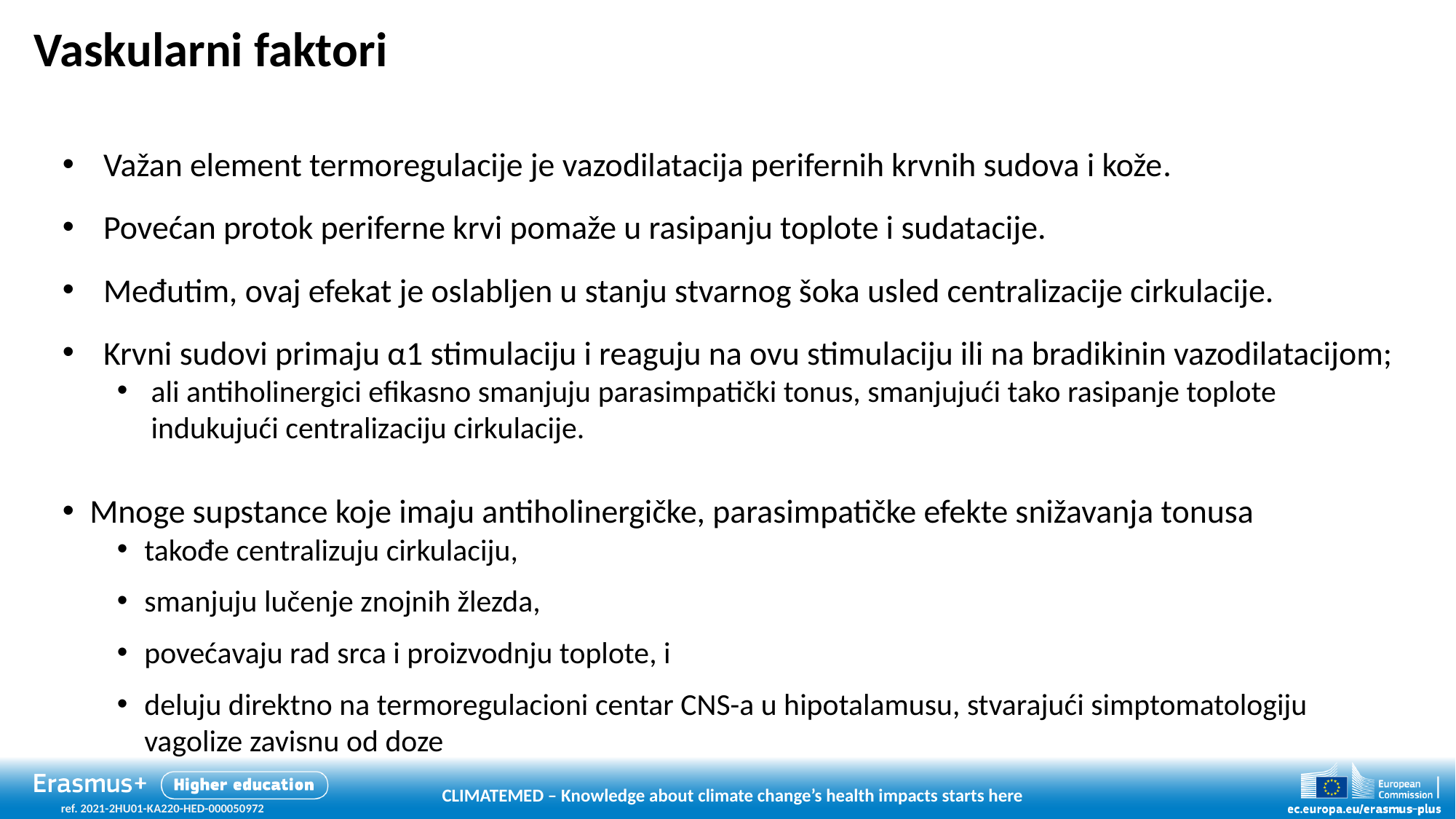

# Vaskularni faktori
Važan element termoregulacije je vazodilatacija perifernih krvnih sudova i kože.
Povećan protok periferne krvi pomaže u rasipanju toplote i sudatacije.
Međutim, ovaj efekat je oslabljen u stanju stvarnog šoka usled centralizacije cirkulacije.
Krvni sudovi primaju α1 stimulaciju i reaguju na ovu stimulaciju ili na bradikinin vazodilatacijom;
ali antiholinergici efikasno smanjuju parasimpatički tonus, smanjujući tako rasipanje toplote indukujući centralizaciju cirkulacije.
Mnoge supstance koje imaju antiholinergičke, parasimpatičke efekte snižavanja tonusa
takođe centralizuju cirkulaciju,
smanjuju lučenje znojnih žlezda,
povećavaju rad srca i proizvodnju toplote, i
deluju direktno na termoregulacioni centar CNS-a u hipotalamusu, stvarajući simptomatologiju vagolize zavisnu od doze